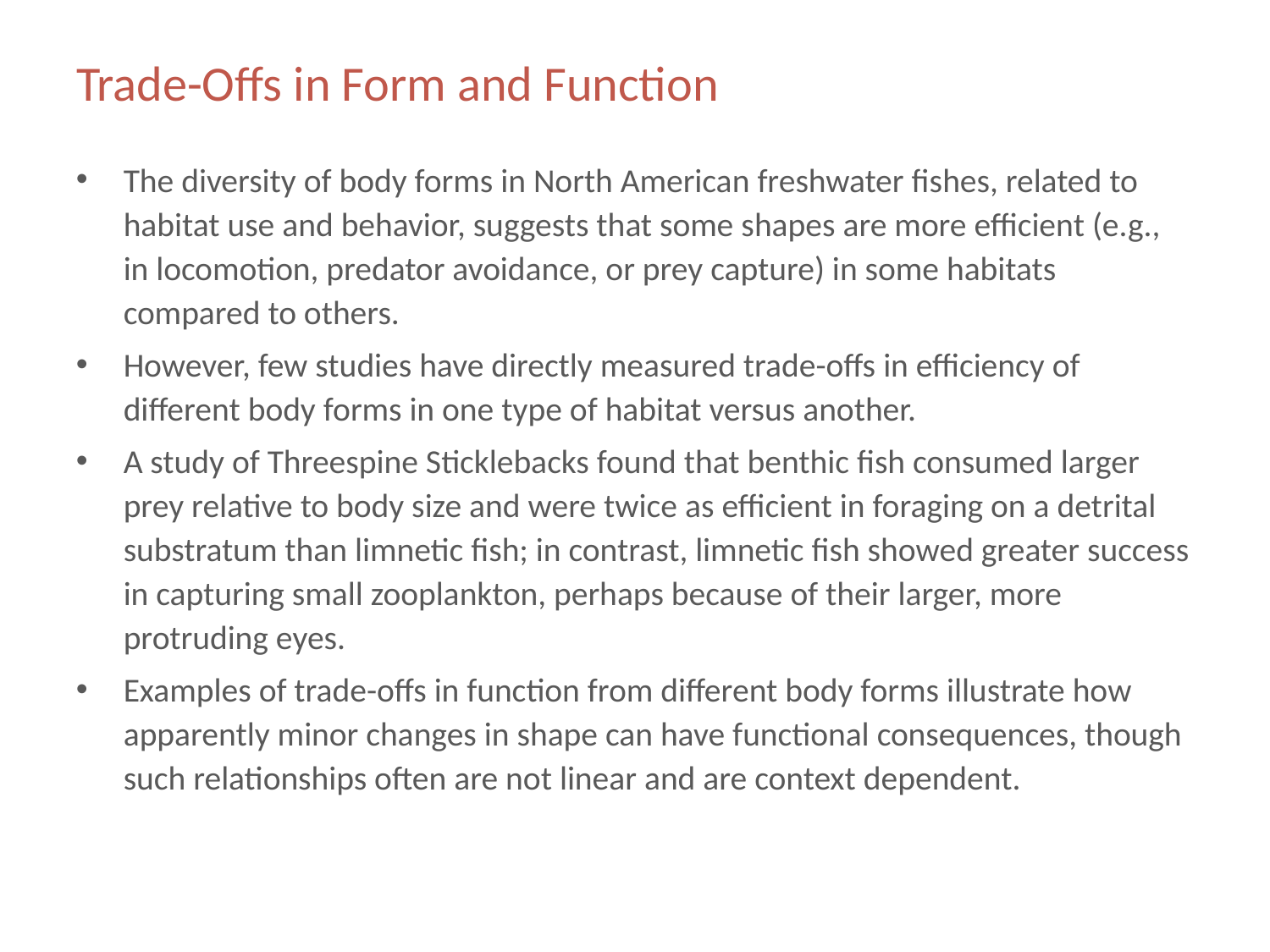

# Trade-Offs in Form and Function
The diversity of body forms in North American freshwater fishes, related to habitat use and behavior, suggests that some shapes are more efficient (e.g., in locomotion, predator avoidance, or prey capture) in some habitats compared to others.
However, few studies have directly measured trade-offs in efficiency of different body forms in one type of habitat versus another.
A study of Threespine Sticklebacks found that benthic fish consumed larger prey relative to body size and were twice as efficient in foraging on a detrital substratum than limnetic fish; in contrast, limnetic fish showed greater success in capturing small zooplankton, perhaps because of their larger, more protruding eyes.
Examples of trade-offs in function from different body forms illustrate how apparently minor changes in shape can have functional consequences, though such relationships often are not linear and are context dependent.